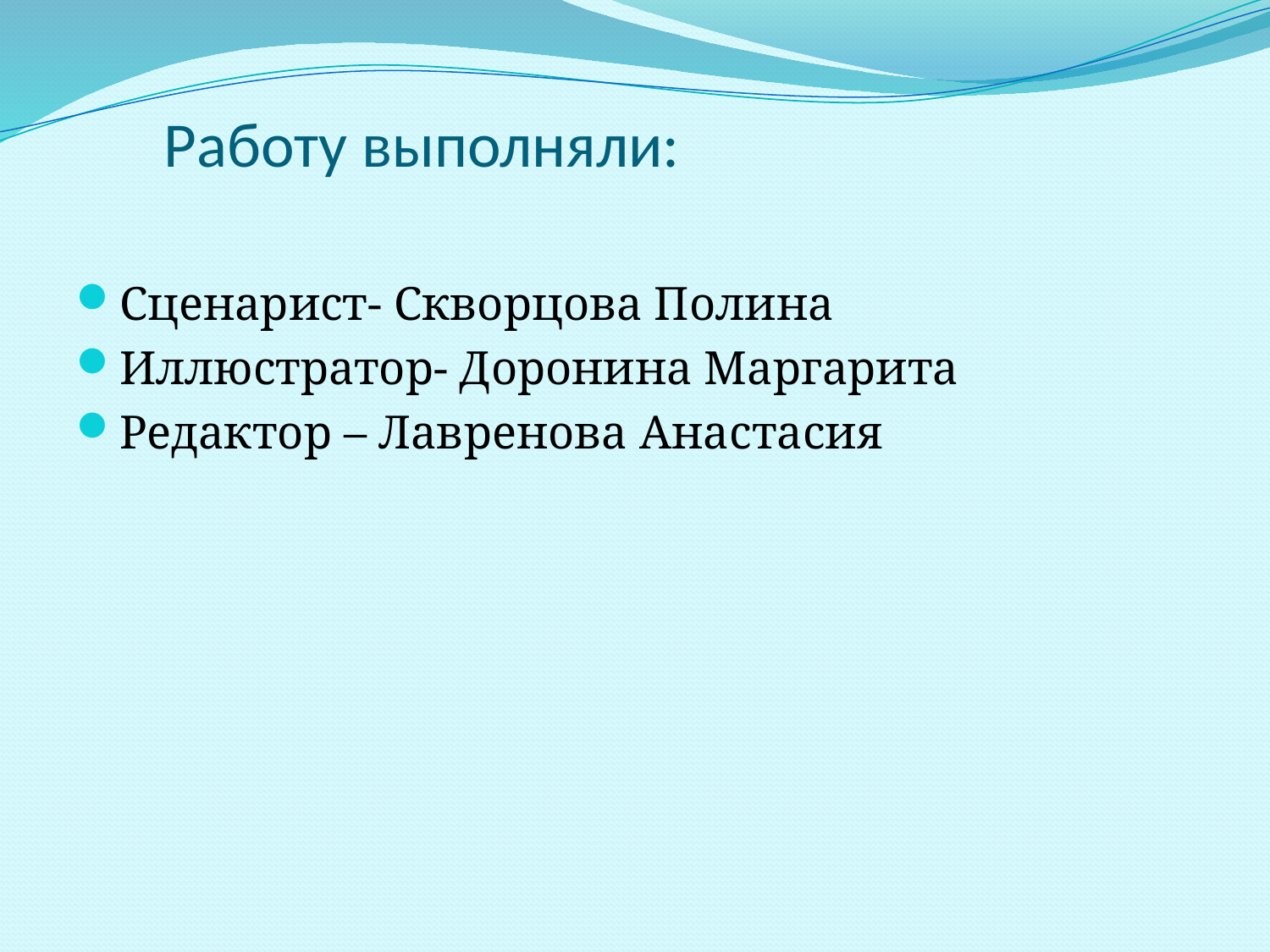

# Работу выполняли:
Сценарист- Скворцова Полина
Иллюстратор- Доронина Маргарита
Редактор – Лавренова Анастасия